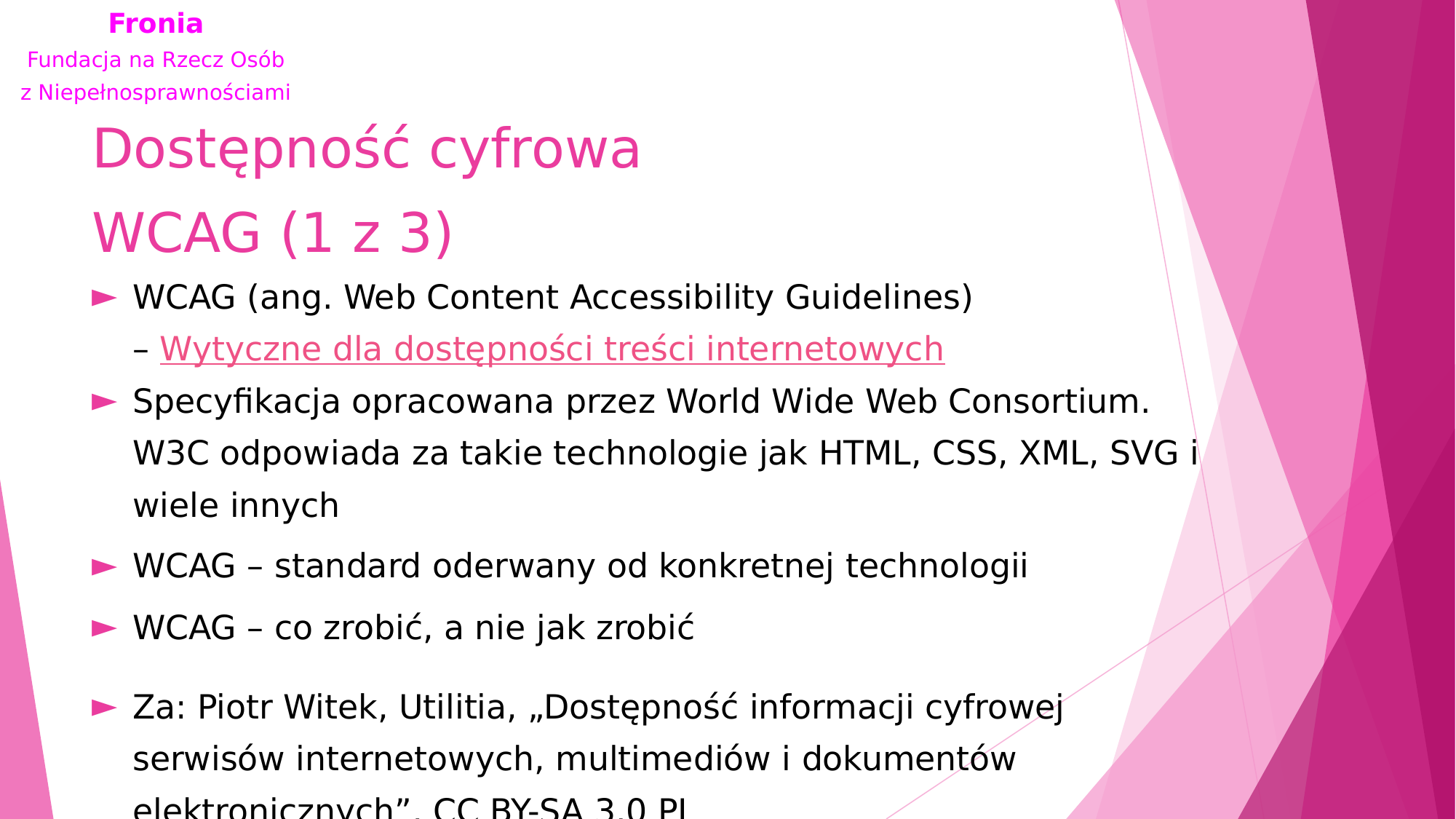

# Dostępność cyfrowa WCAG (1 z 3)
WCAG (ang. Web Content Accessibility Guidelines)
– Wytyczne dla dostępności treści internetowych
Specyfikacja opracowana przez World Wide Web Consortium. W3C odpowiada za takie technologie jak HTML, CSS, XML, SVG i wiele innych
WCAG – standard oderwany od konkretnej technologii
WCAG – co zrobić, a nie jak zrobić
Za: Piotr Witek, Utilitia, „Dostępność informacji cyfrowej serwisów internetowych, multimediów i dokumentów elektronicznych”, CC BY-SA 3.0 PL